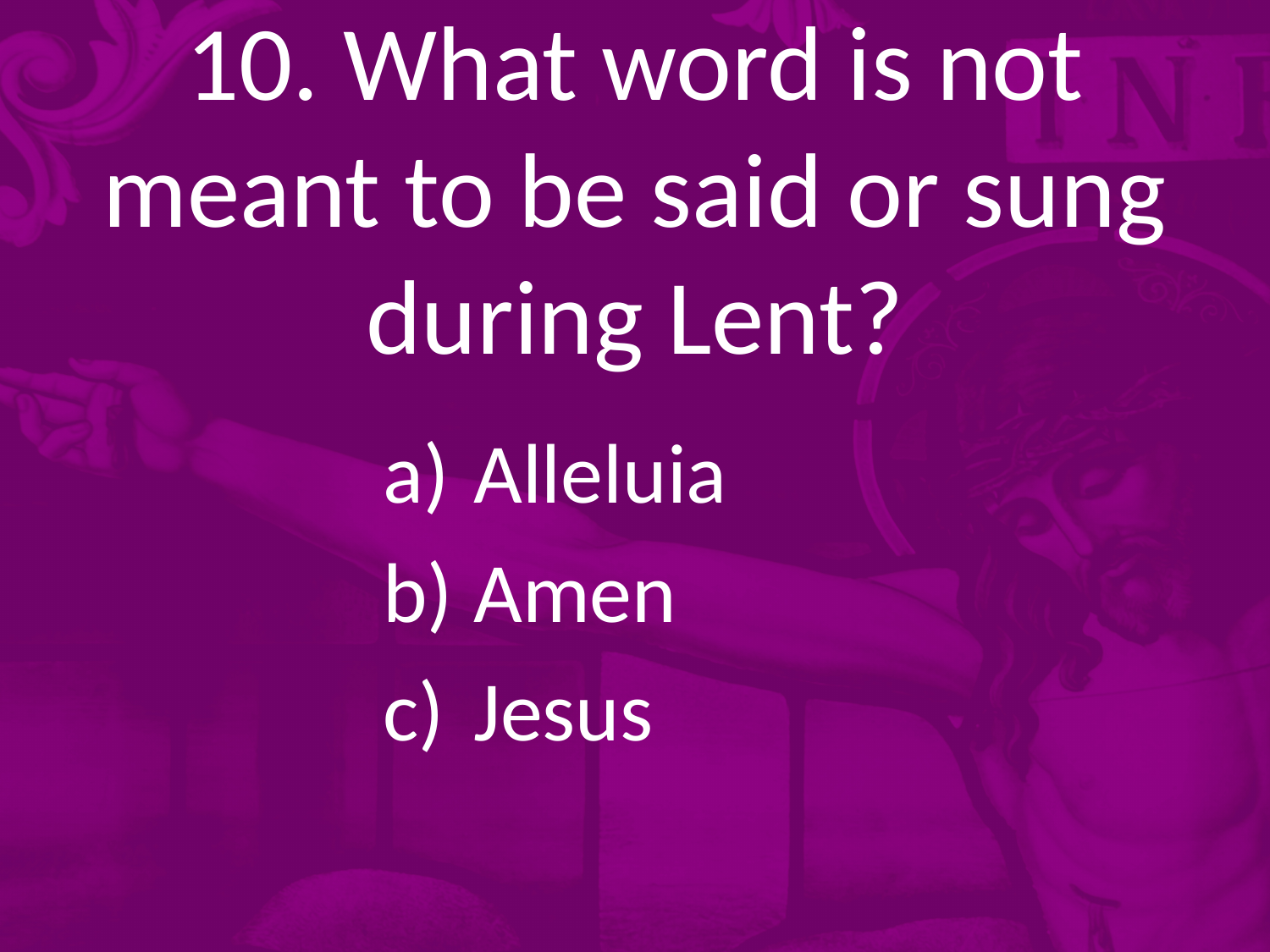

# 10. What word is not meant to be said or sung during Lent?
 Alleluia
 Amen
 Jesus